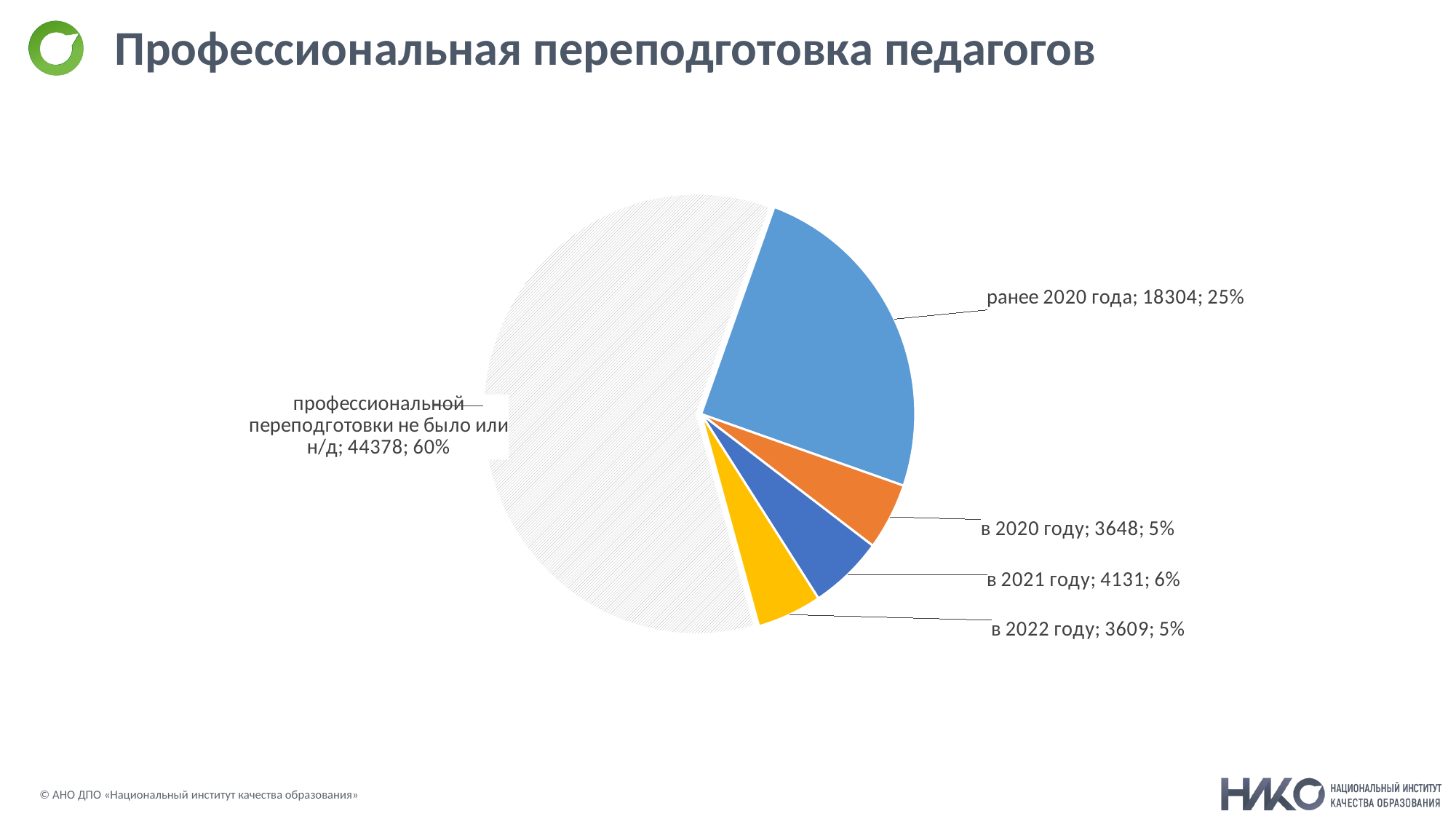

# Профессиональная переподготовка педагогов

### Chart

| Category |  |
|---|---|
| ранее 2020 года | 18304.0 |
| в 2020 году | 3648.0 |
| в 2021 году | 4131.0 |
| в 2022 году | 3609.0 |
| профессиональной переподготовки не было или н/д | 44378.0 |